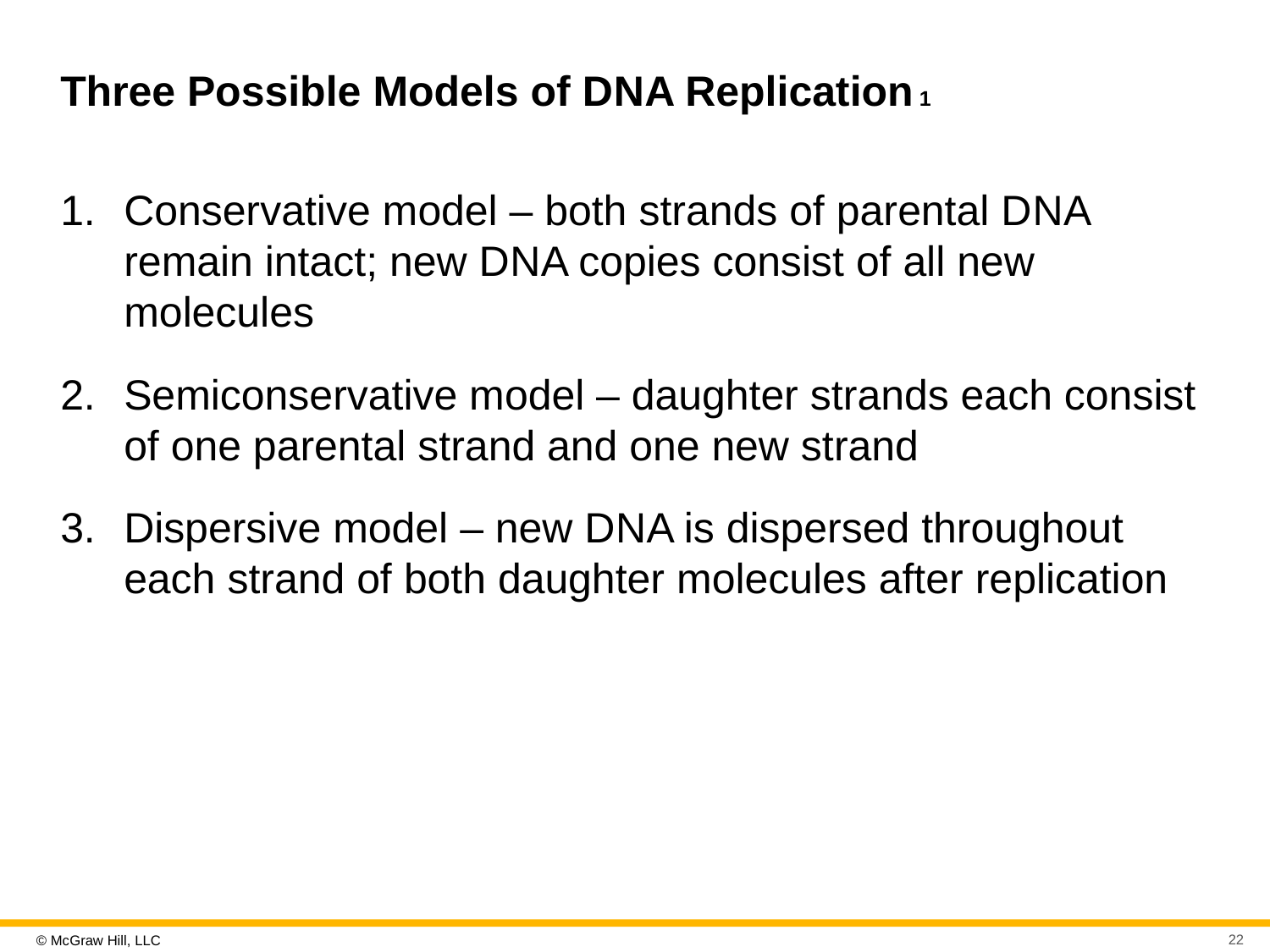

# Three Possible Models of D N A Replication 1
Conservative model – both strands of parental D N A remain intact; new D N A copies consist of all new molecules
Semiconservative model – daughter strands each consist of one parental strand and one new strand
Dispersive model – new D N A is dispersed throughout each strand of both daughter molecules after replication
22